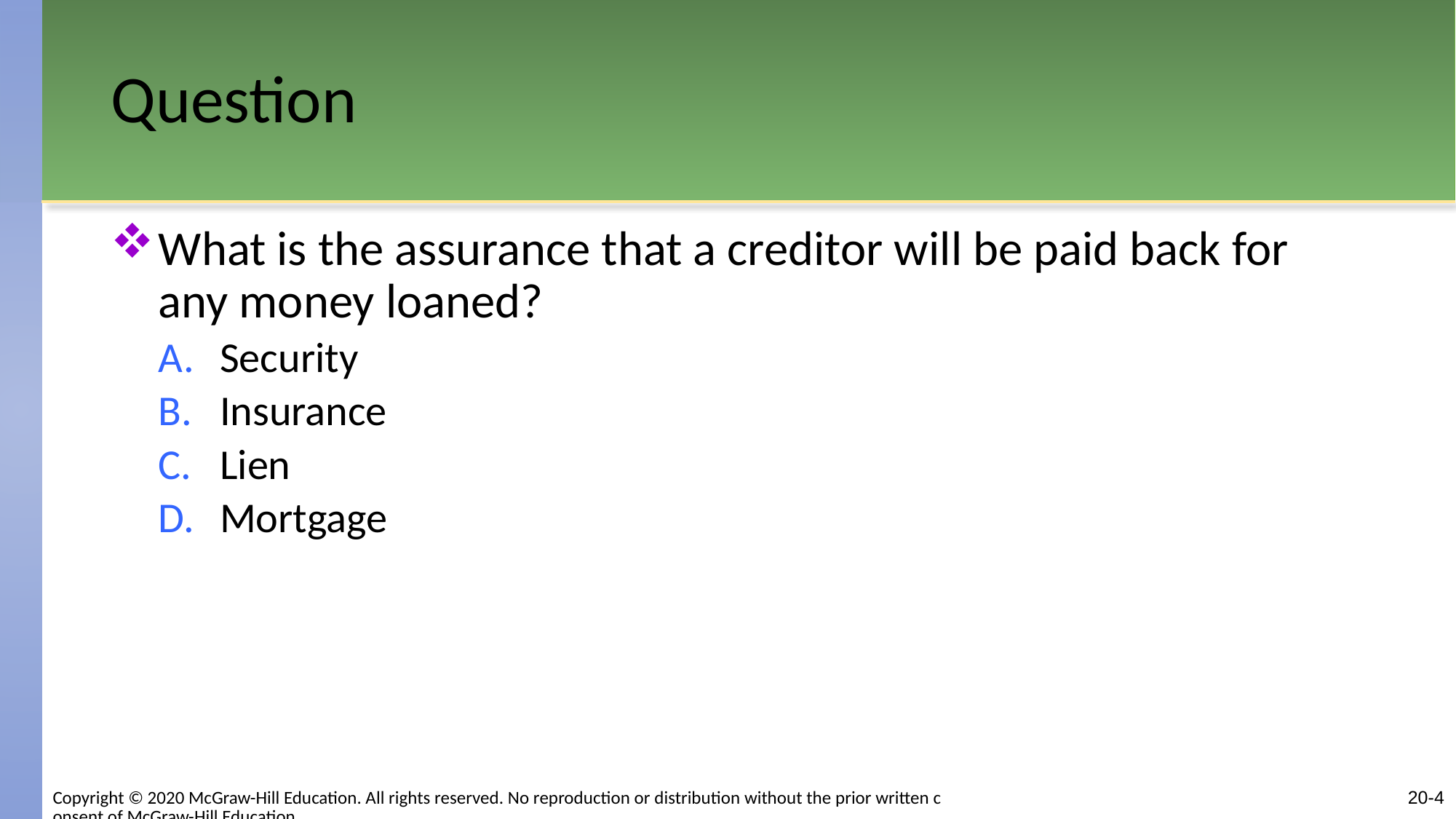

# Question
What is the assurance that a creditor will be paid back for any money loaned?
Security
Insurance
Lien
Mortgage
Copyright © 2020 McGraw-Hill Education. All rights reserved. No reproduction or distribution without the prior written consent of McGraw-Hill Education.
20-4